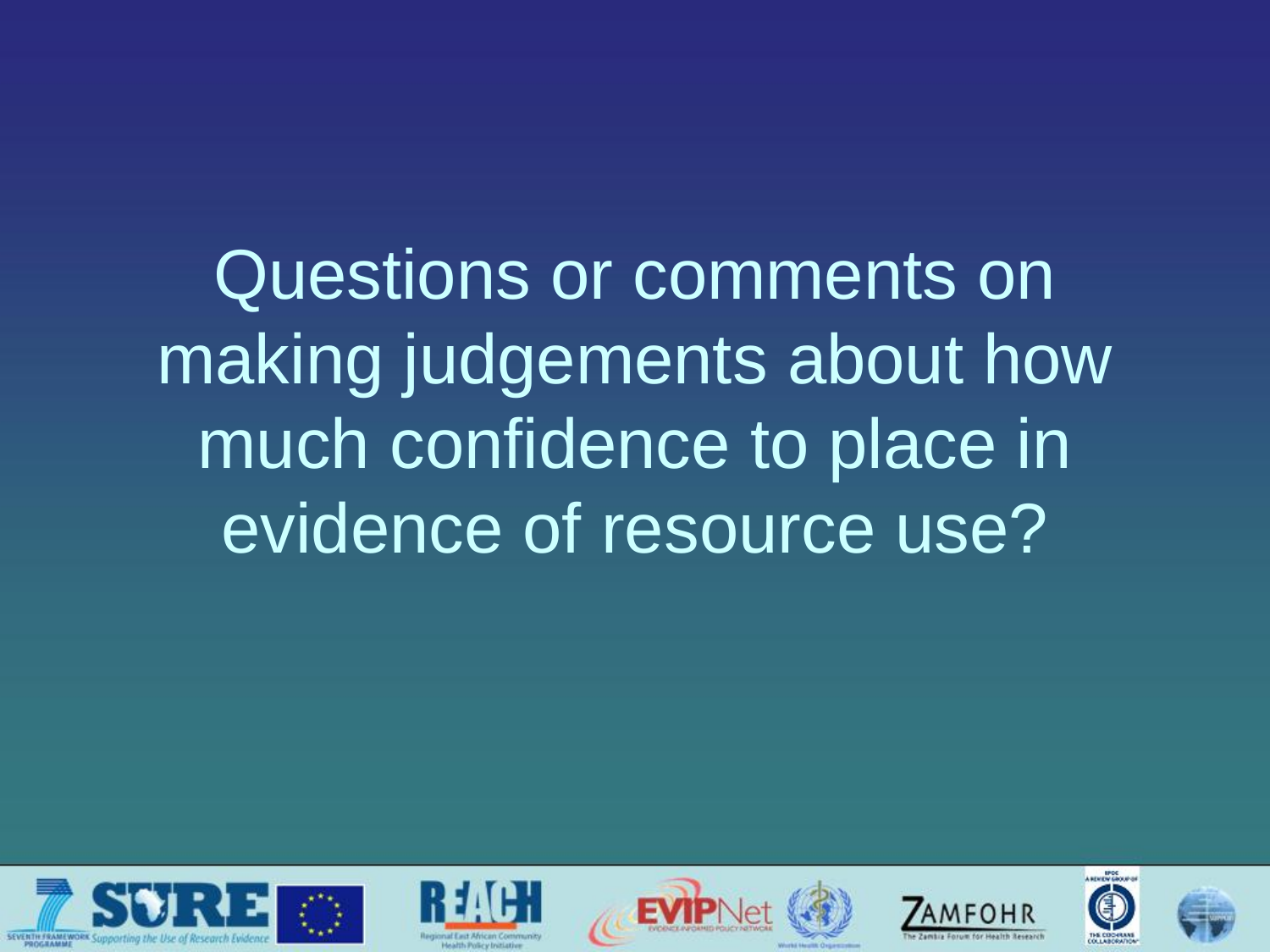

# Questions or comments on making judgements about how much confidence to place in evidence of resource use?